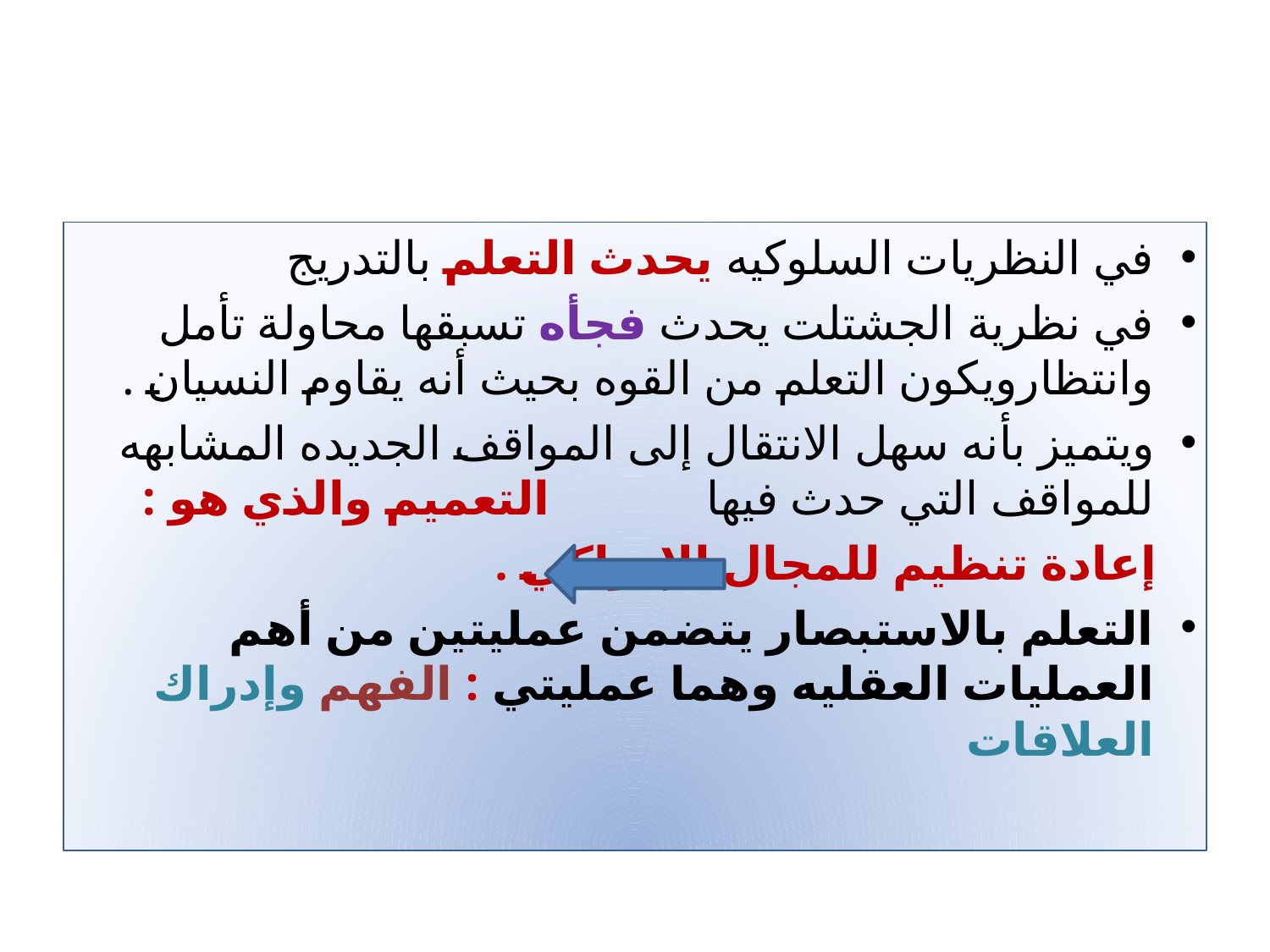

في النظريات السلوكيه يحدث التعلم بالتدريج
في نظرية الجشتلت يحدث فجأه تسبقها محاولة تأمل وانتظارويكون التعلم من القوه بحيث أنه يقاوم النسيان .
ويتميز بأنه سهل الانتقال إلى المواقف الجديده المشابهه للمواقف التي حدث فيها             التعميم والذي هو :
   إعادة تنظيم للمجال الإدراكي .
التعلم بالاستبصار يتضمن عمليتين من أهم العمليات العقليه وهما عمليتي : الفهم وإدراك العلاقات